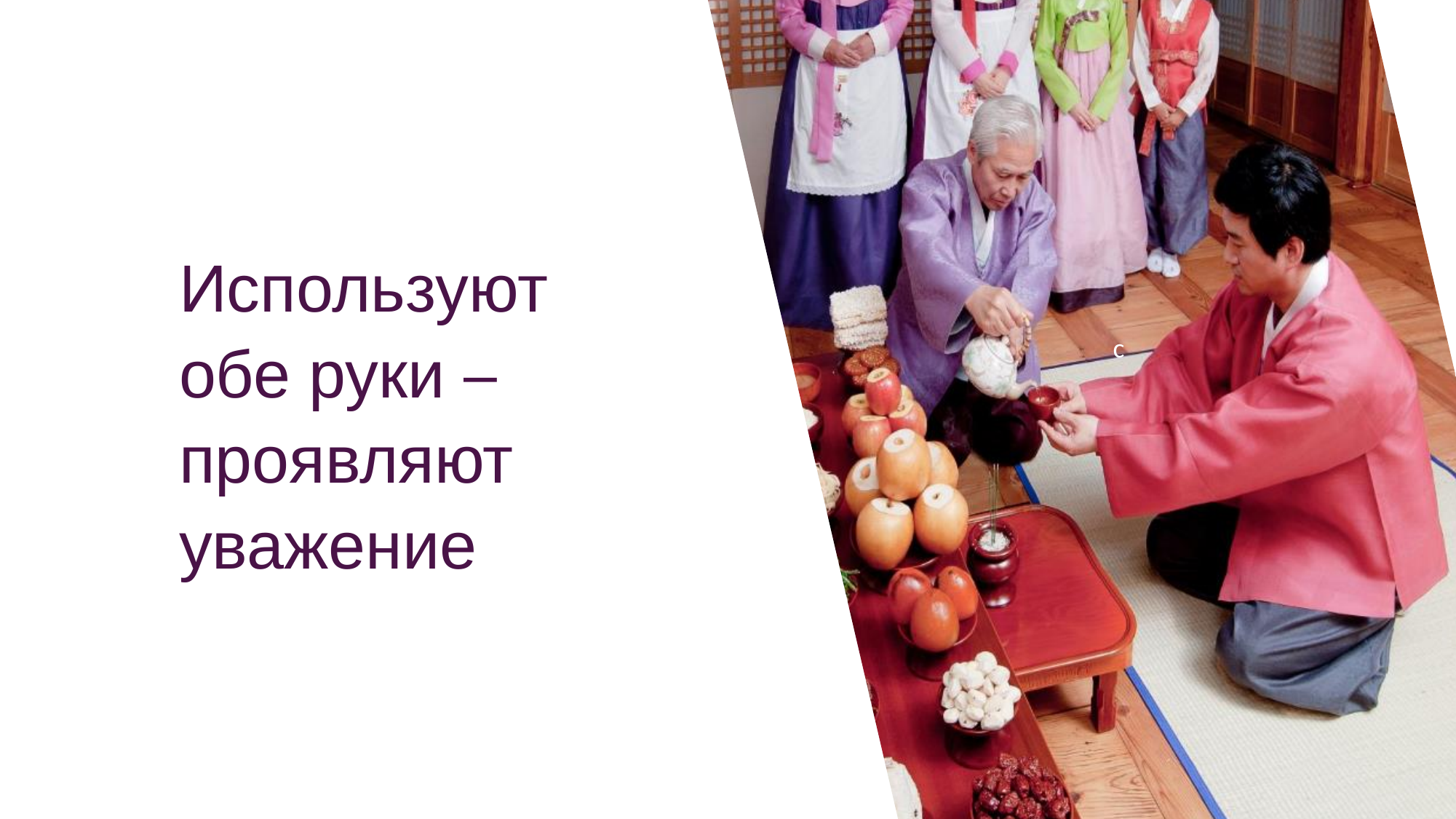

с

Используют обе руки – проявляют уважение
Идеал внешности